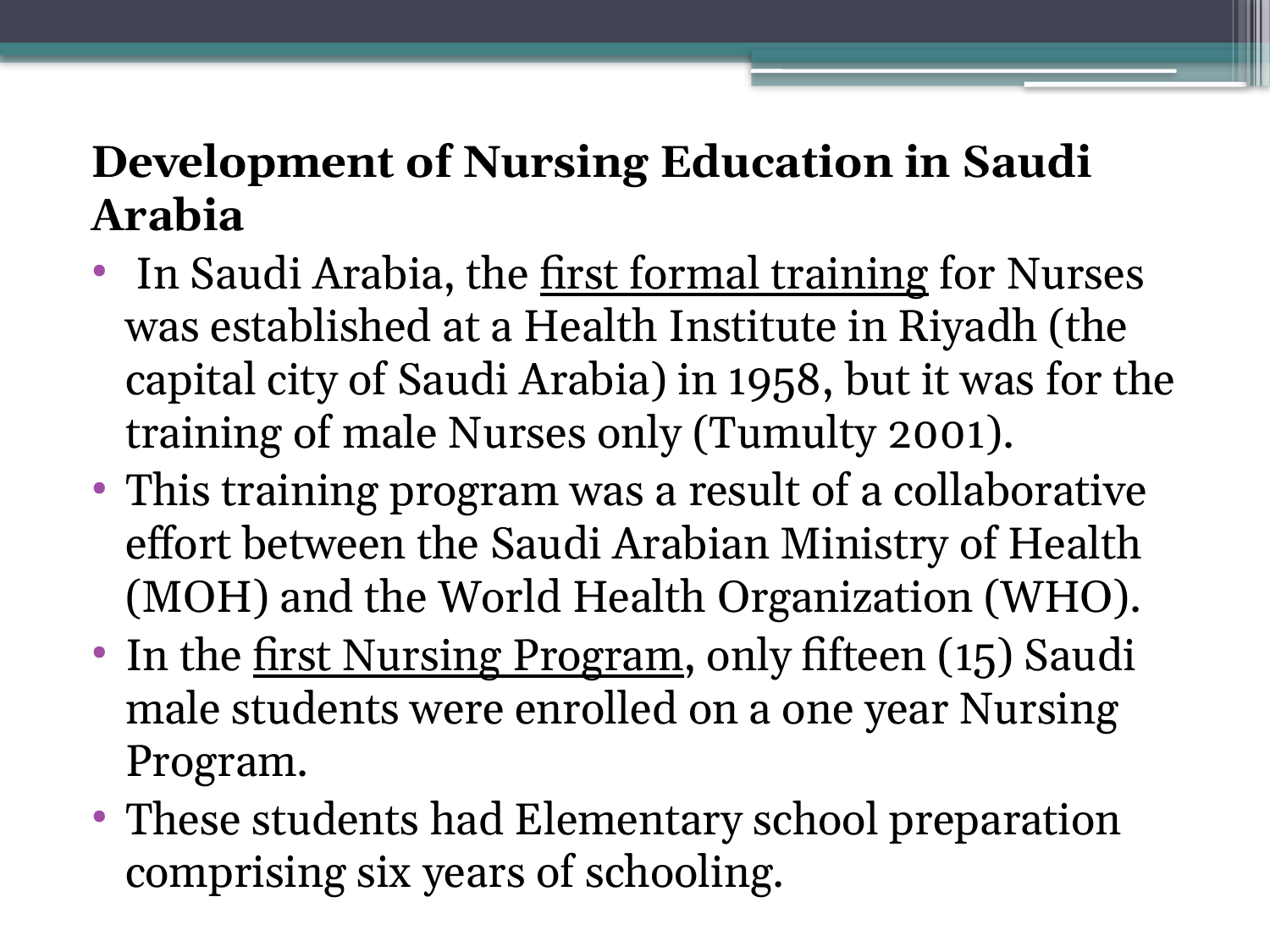

Development of Nursing Education in Saudi Arabia
 In Saudi Arabia, the first formal training for Nurses was established at a Health Institute in Riyadh (the capital city of Saudi Arabia) in 1958, but it was for the training of male Nurses only (Tumulty 2001).
This training program was a result of a collaborative effort between the Saudi Arabian Ministry of Health (MOH) and the World Health Organization (WHO).
In the first Nursing Program, only fifteen (15) Saudi male students were enrolled on a one year Nursing Program.
These students had Elementary school preparation comprising six years of schooling.